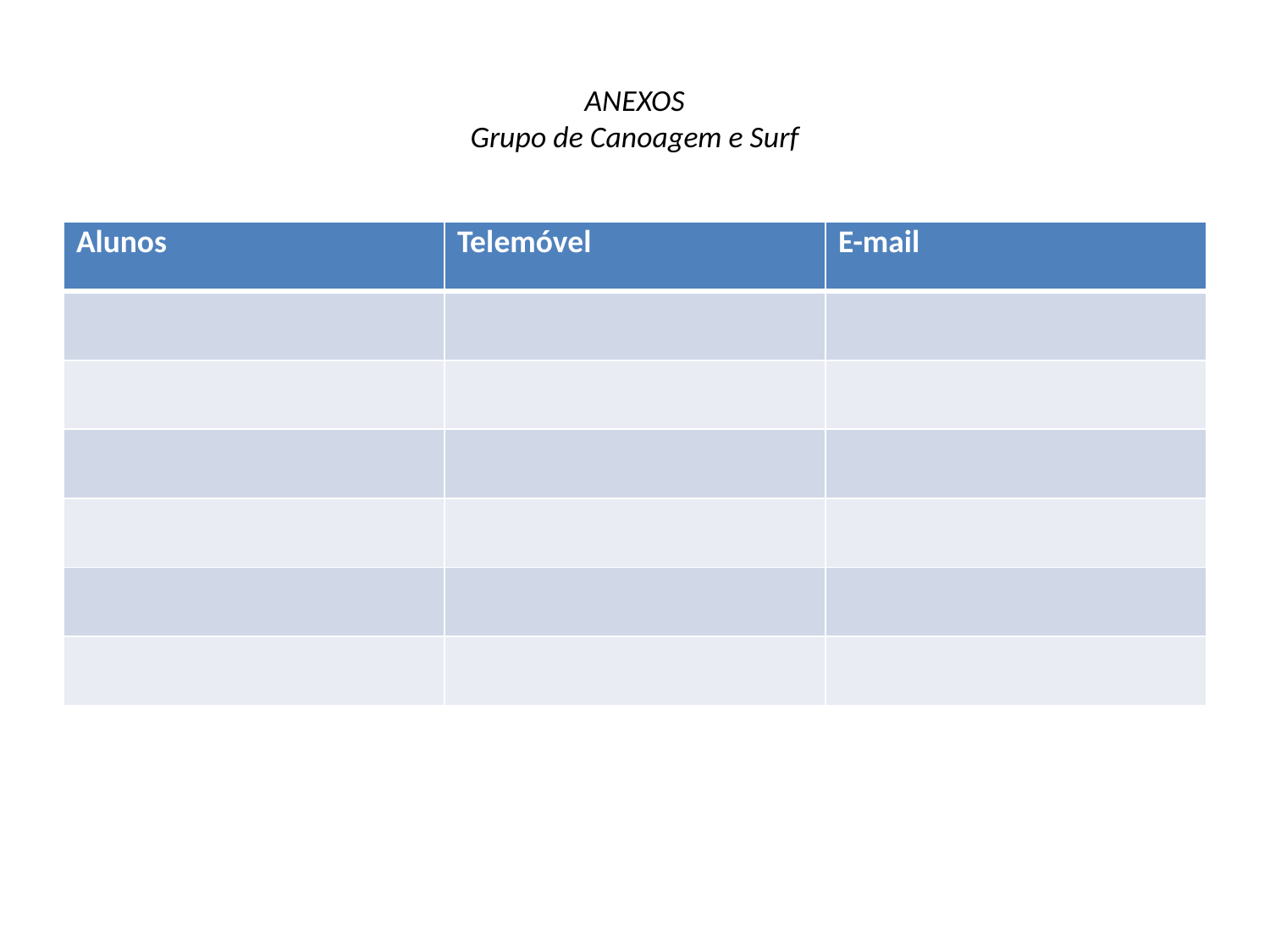

# ANEXOS Grupo de Canoagem e Surf
| Alunos | Telemóvel | E-mail |
| --- | --- | --- |
|  |  |  |
|  |  |  |
|  |  |  |
|  |  |  |
|  |  |  |
|  |  |  |